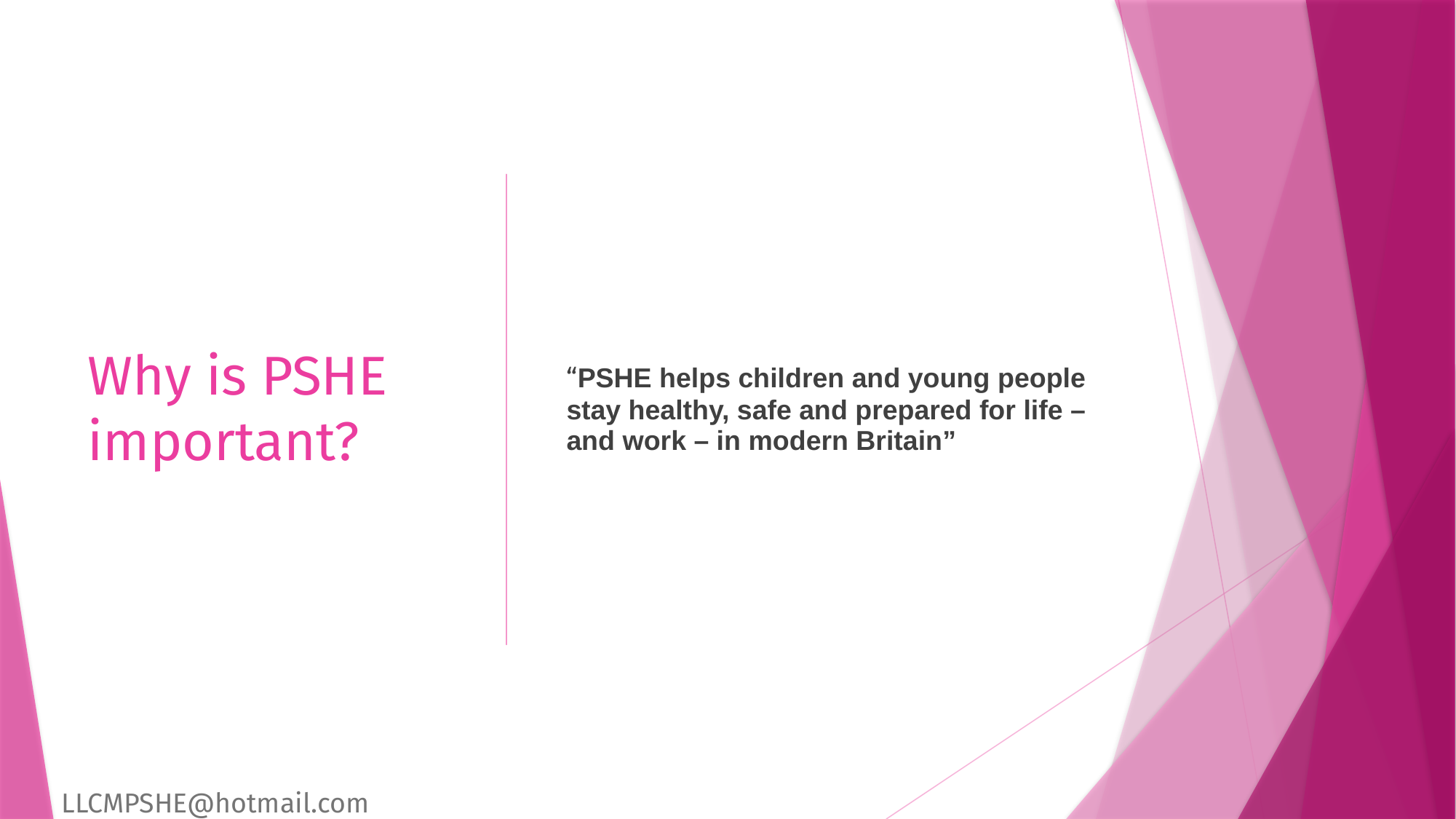

# Why is PSHE important?
“PSHE helps children and young people stay healthy, safe and prepared for life – and work – in modern Britain”
LLCMPSHE@hotmail.com